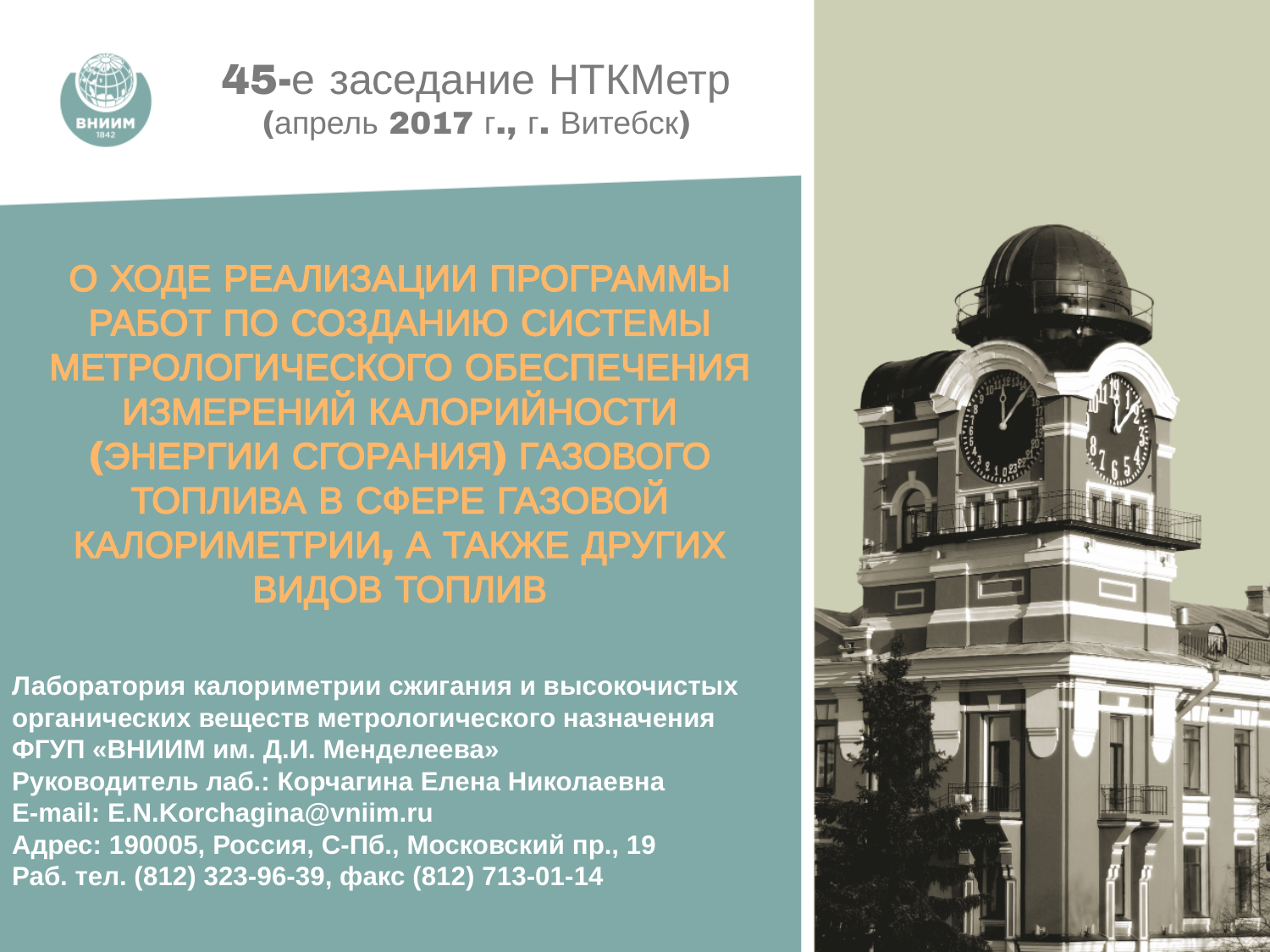

45-е заседание НТКМетр (апрель 2017 г., г. Витебск)
О ХОДЕ РЕАЛИЗАЦИИ ПРОГРАММЫ РАБОТ ПО СОЗДАНИЮ СИСТЕМЫ МЕТРОЛОГИЧЕСКОГО ОБЕСПЕЧЕНИЯ ИЗМЕРЕНИЙ КАЛОРИЙНОСТИ (ЭНЕРГИИ СГОРАНИЯ) ГАЗОВОГО ТОПЛИВА В СФЕРЕ ГАЗОВОЙ КАЛОРИМЕТРИИ, А ТАКЖЕ ДРУГИХ ВИДОВ ТОПЛИВ
Лаборатория калориметрии сжигания и высокочистых органических веществ метрологического назначения
ФГУП «ВНИИМ им. Д.И. Менделеева»
Руководитель лаб.: Корчагина Елена Николаевна
E-mail: E.N.Korchagina@vniim.ru
Адрес: 190005, Россия, С-Пб., Московский пр., 19
Раб. тел. (812) 323-96-39, факс (812) 713-01-14